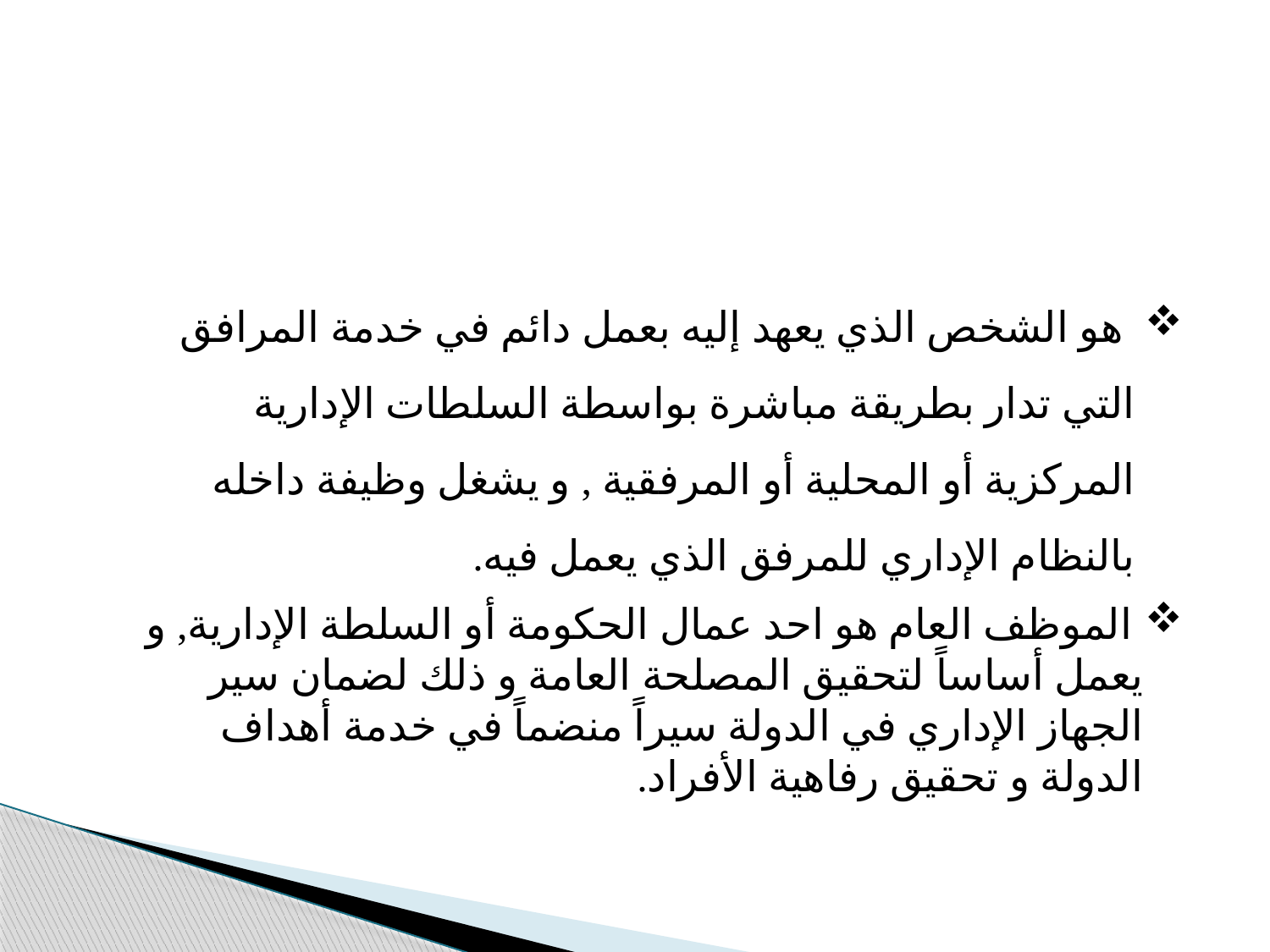

هو الشخص الذي يعهد إليه بعمل دائم في خدمة المرافق التي تدار بطريقة مباشرة بواسطة السلطات الإدارية المركزية أو المحلية أو المرفقية , و يشغل وظيفة داخله بالنظام الإداري للمرفق الذي يعمل فيه.
 الموظف العام هو احد عمال الحكومة أو السلطة الإدارية, و يعمل أساساً لتحقيق المصلحة العامة و ذلك لضمان سير الجهاز الإداري في الدولة سيراً منضماً في خدمة أهداف الدولة و تحقيق رفاهية الأفراد.